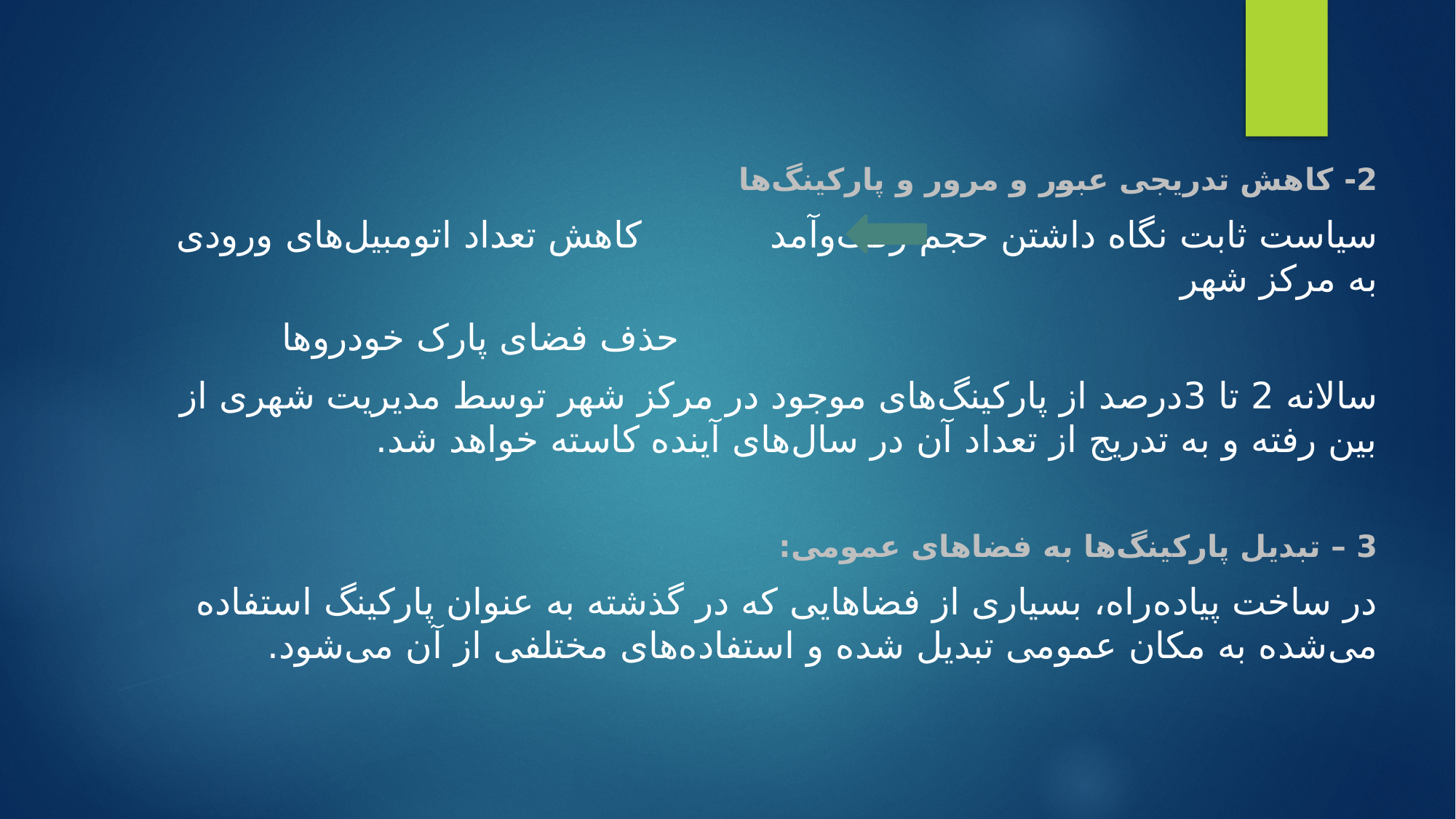

2- کاهش تدریجی عبور و مرور و پارکینگ‌ها
سیاست‌ ثابت‌ نگاه داشتن حجم رفت‌وآمد           کاهش تعداد اتومبیل‌های ورودی به مرکز شهر
                                                            حذف فضای پارک خودروها
سالانه 2 تا 3درصد از پارکینگ‌های موجود در مرکز شهر توسط مدیریت شهری از بین رفته و به تدریج از تعداد آن در سال‌های آینده کاسته خواهد شد.

3 – تبدیل پارکینگ‌ها به فضاهای عمومی:
در ساخت پیاده‌راه، بسیاری از فضاهایی که در گذشته به عنوان پارکینگ استفاده می‌شده به مکان عمومی تبدیل شده و استفاده‌های مختلفی از آن می‌شود.